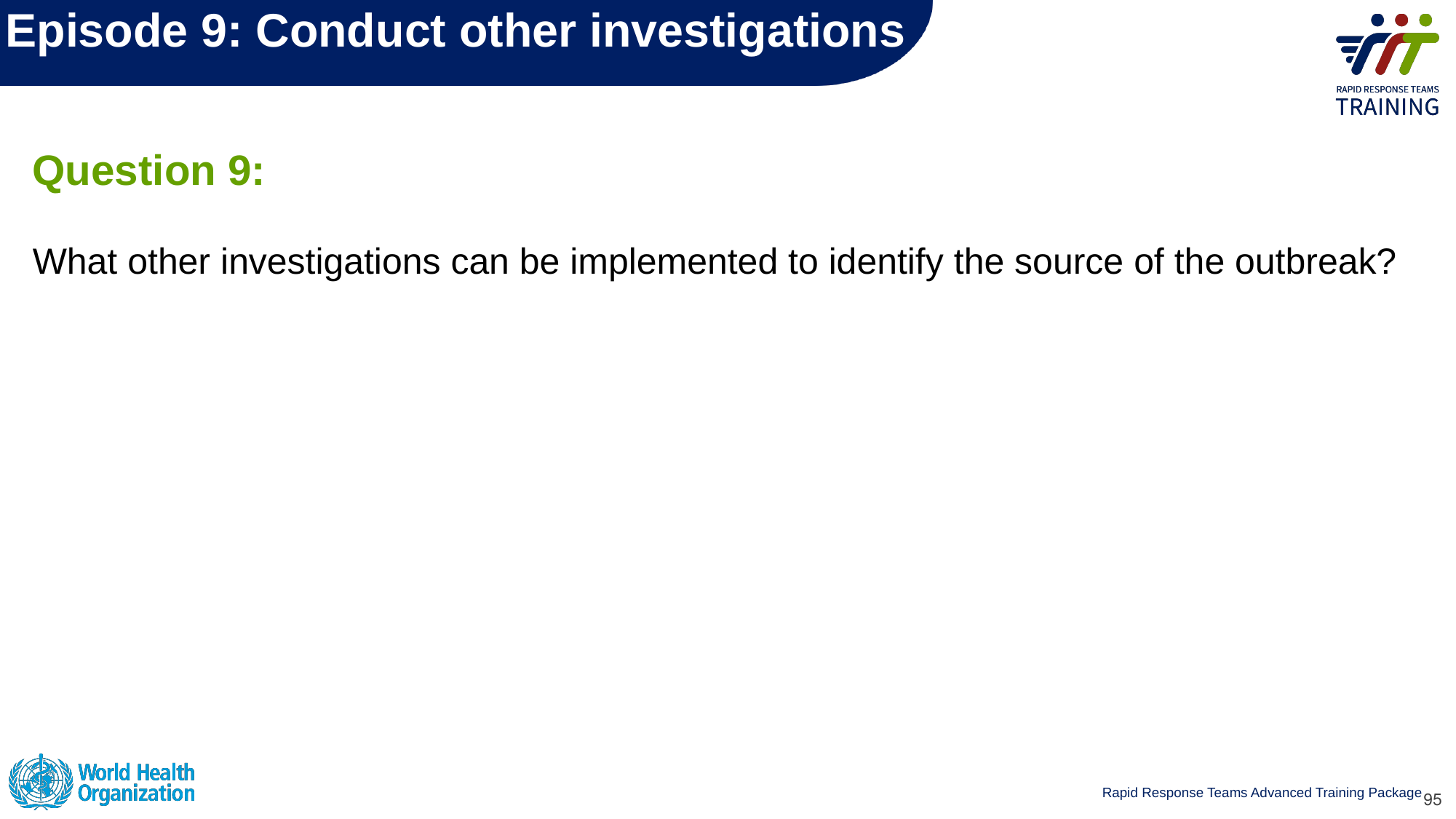

# Episode 9: Conduct other investigations
Question 9:

What other investigations can be implemented to identify the source of the outbreak?